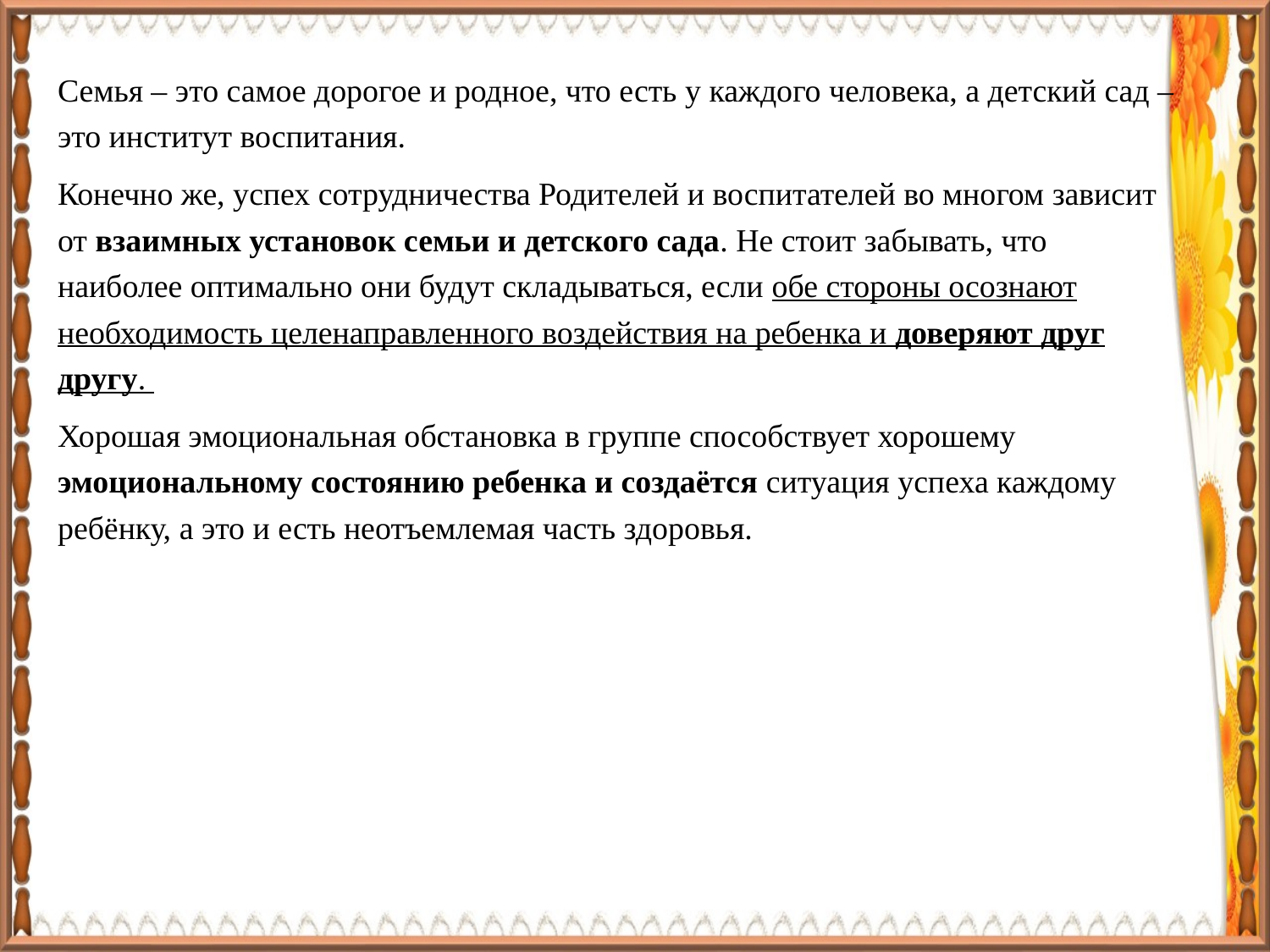

Семья – это самое дорогое и родное, что есть у каждого человека, а детский сад – это институт воспитания.
Конечно же, успех сотрудничества Родителей и воспитателей во многом зависит от взаимных установок семьи и детского сада. Не стоит забывать, что наиболее оптимально они будут складываться, если обе стороны осознают необходимость целенаправленного воздействия на ребенка и доверяют друг другу.
Хорошая эмоциональная обстановка в группе способствует хорошему эмоциональному состоянию ребенка и создаётся ситуация успеха каждому ребёнку, а это и есть неотъемлемая часть здоровья.